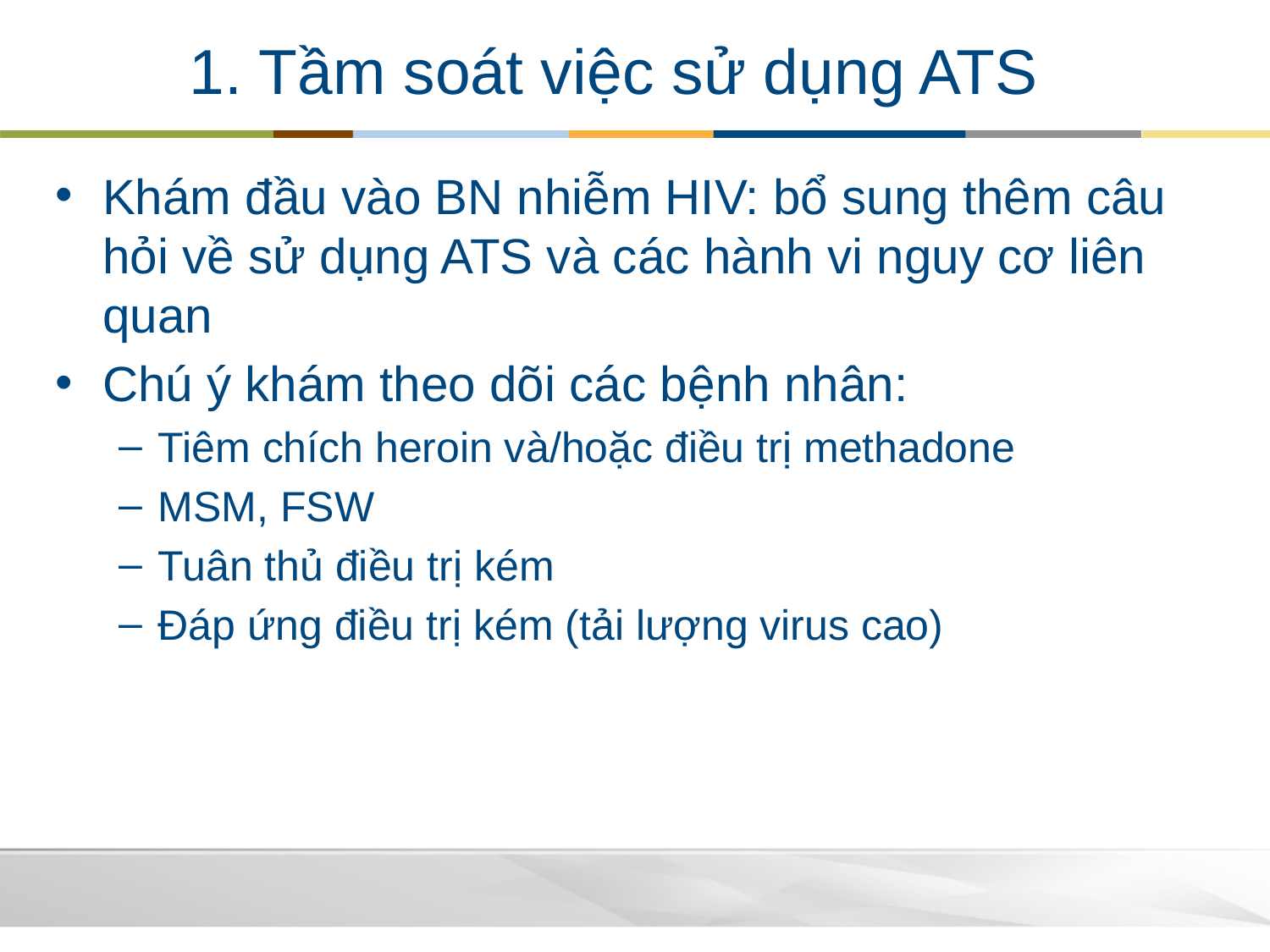

# 1. Tầm soát việc sử dụng ATS
Khám đầu vào BN nhiễm HIV: bổ sung thêm câu hỏi về sử dụng ATS và các hành vi nguy cơ liên quan
Chú ý khám theo dõi các bệnh nhân:
Tiêm chích heroin và/hoặc điều trị methadone
MSM, FSW
Tuân thủ điều trị kém
Đáp ứng điều trị kém (tải lượng virus cao)